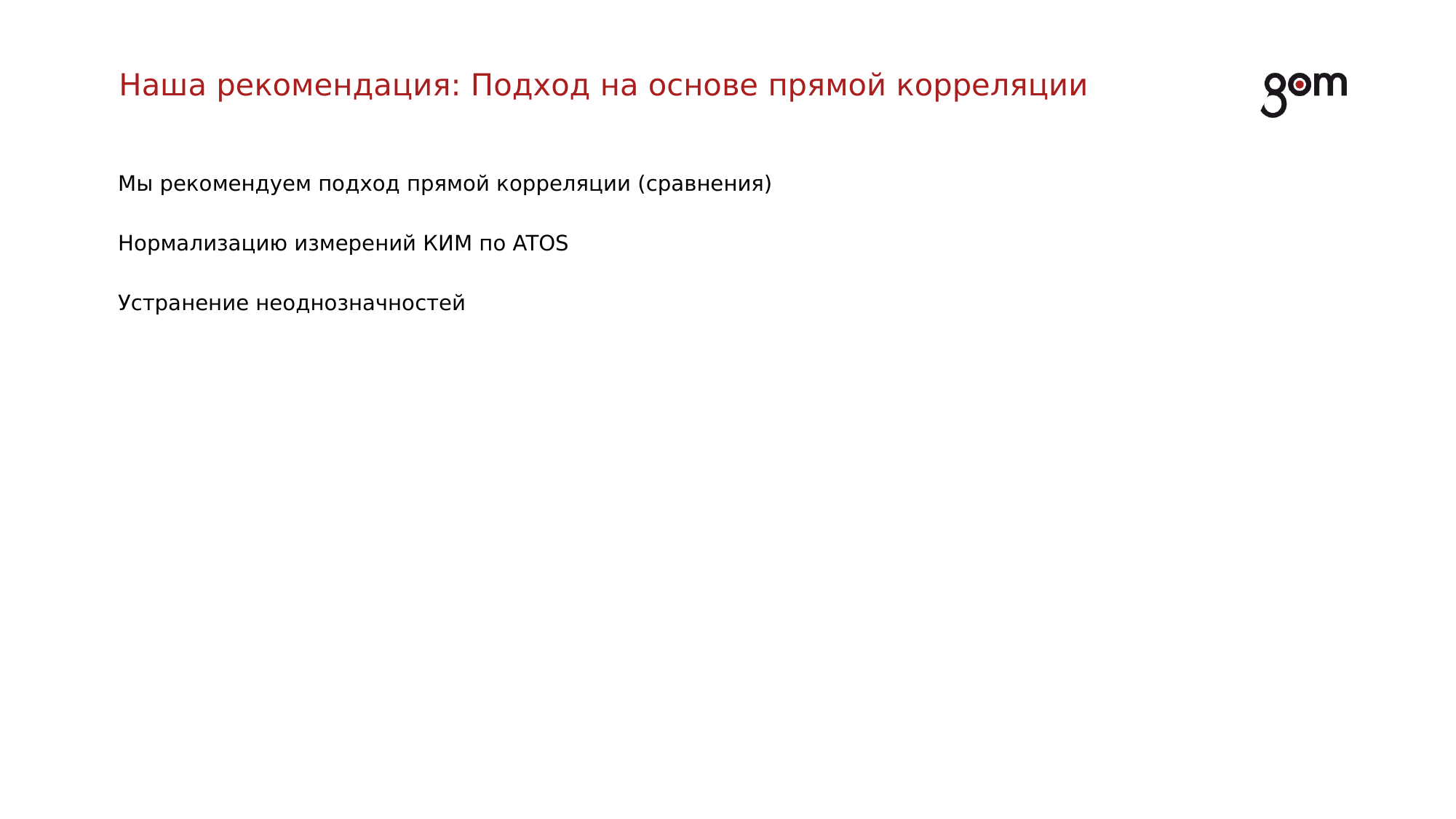

# Наша рекомендация: Подход на основе прямой корреляции
Мы рекомендуем подход прямой корреляции (сравнения)

Нормализацию измерений КИМ по ATOS

Устранение неоднозначностей